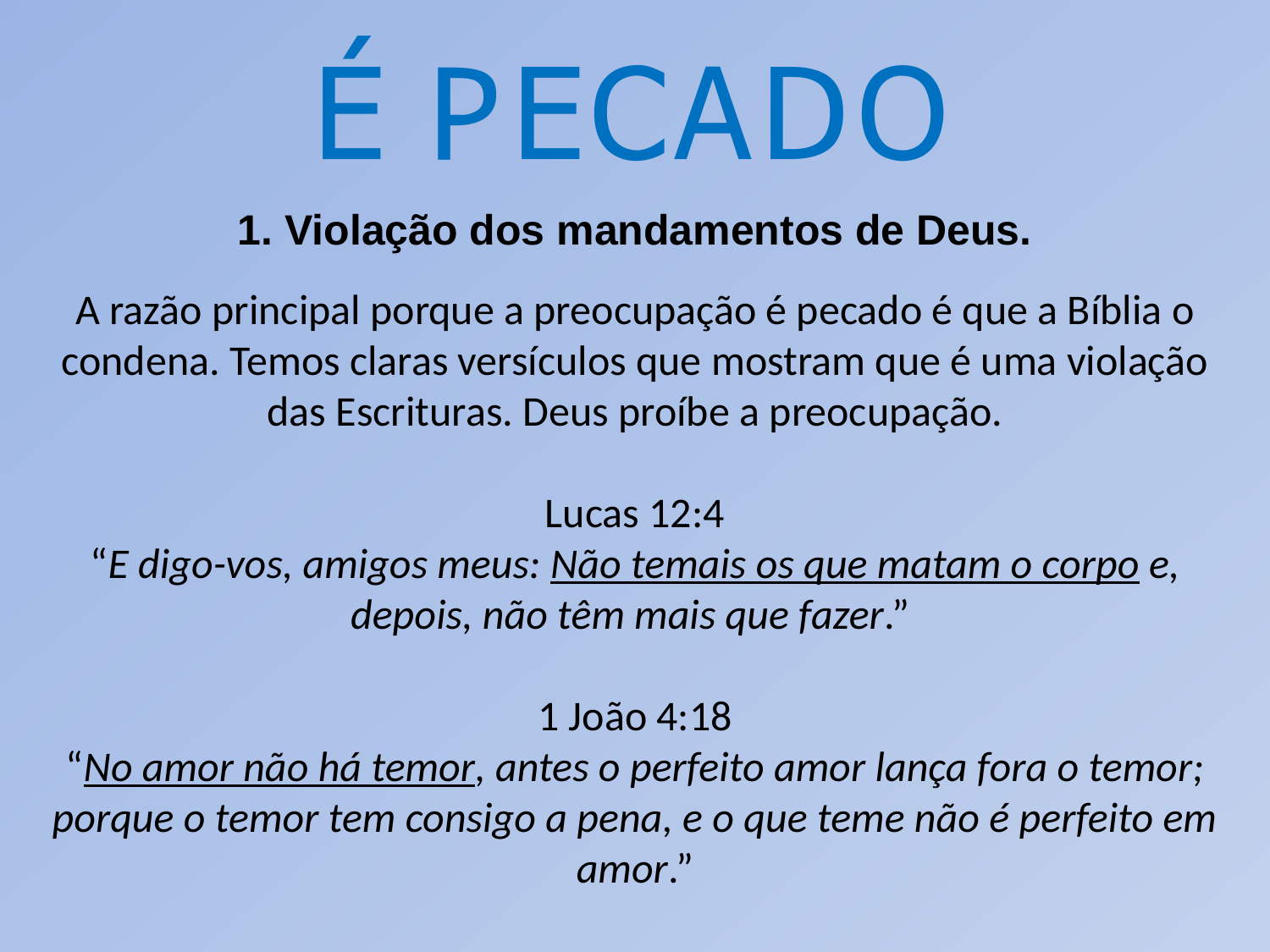

É PECADO

1. Violação dos mandamentos de Deus.

A razão principal porque a preocupação é pecado é que a Bíblia o condena. Temos claras versículos que mostram que é uma violação das Escrituras. Deus proíbe a preocupação.

Lucas 12:4
“E digo-vos, amigos meus: Não temais os que matam o corpo e, depois, não têm mais que fazer.”

1 João 4:18
“No amor não há temor, antes o perfeito amor lança fora o temor; porque o temor tem consigo a pena, e o que teme não é perfeito em amor.”